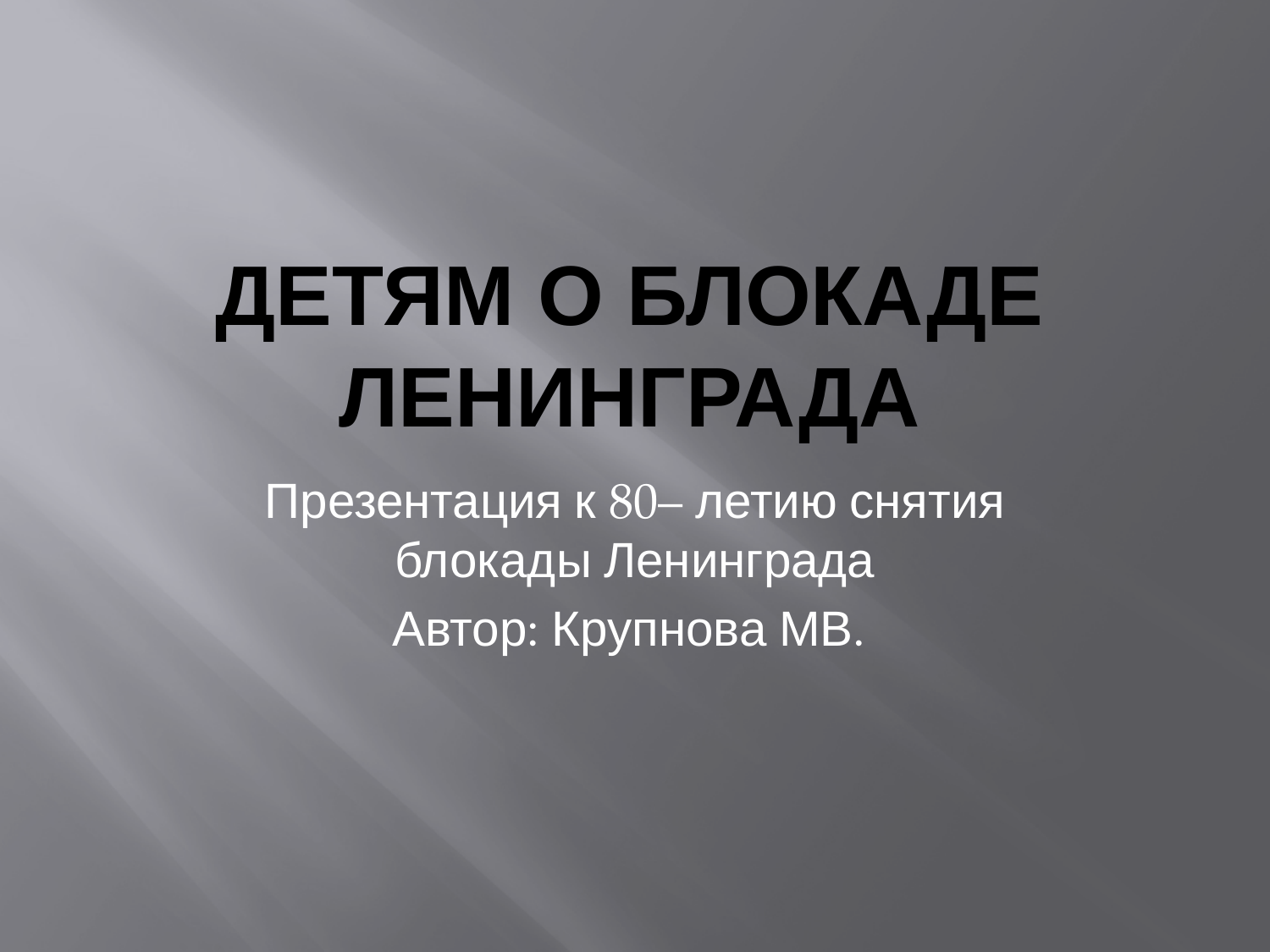

# Детям о блокаде Ленинграда
Презентация к 80– летию снятия блокады Ленинграда
Автор: Крупнова МВ.